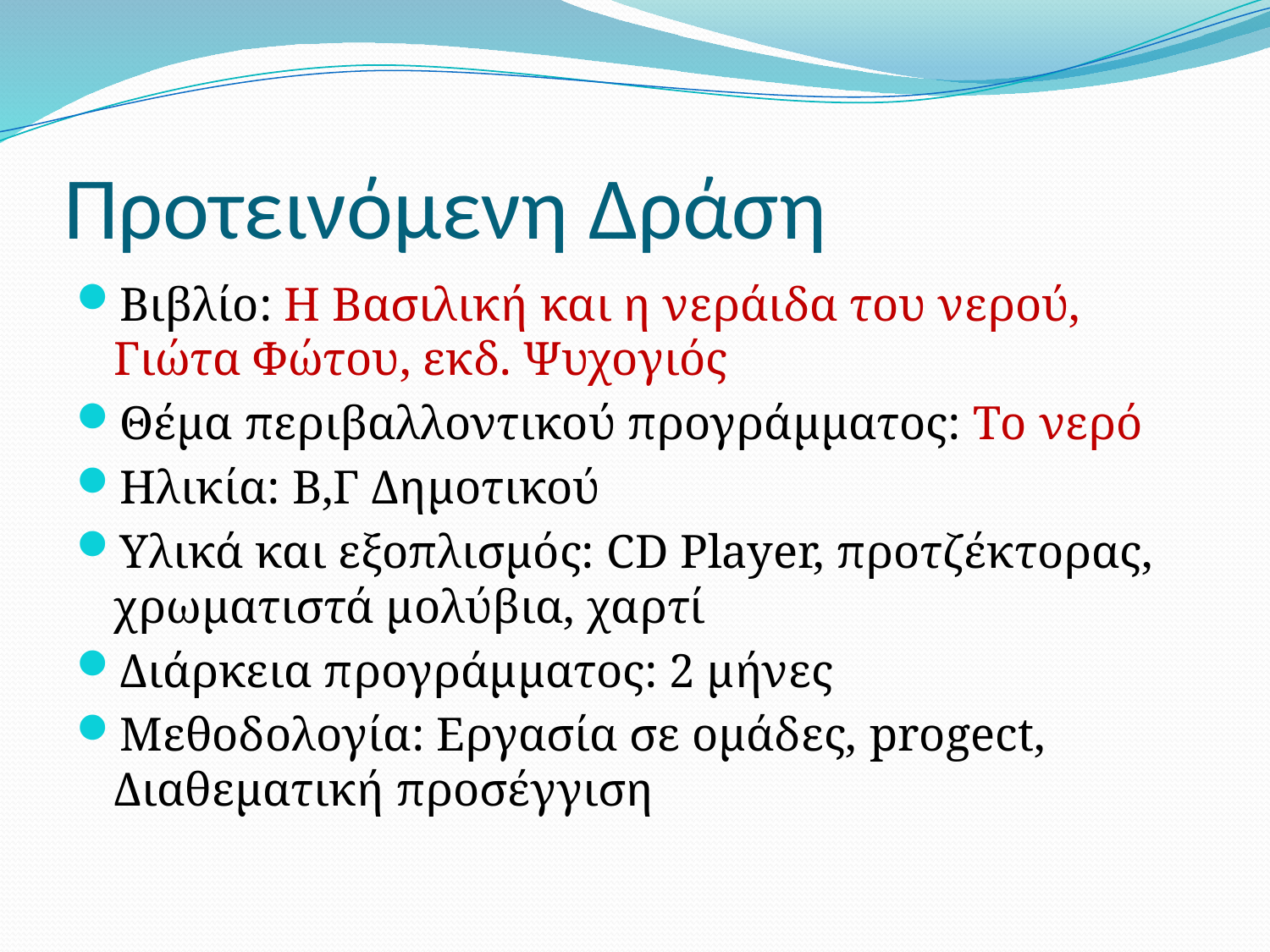

# Προτεινόμενη Δράση
Βιβλίο: Η Βασιλική και η νεράιδα του νερού, Γιώτα Φώτου, εκδ. Ψυχογιός
Θέμα περιβαλλοντικού προγράμματος: Το νερό
Ηλικία: Β,Γ Δημοτικού
Υλικά και εξοπλισμός: CD Player, προτζέκτορας, χρωματιστά μολύβια, χαρτί
Διάρκεια προγράμματος: 2 μήνες
Μεθοδολογία: Εργασία σε ομάδες, progect, Διαθεματική προσέγγιση